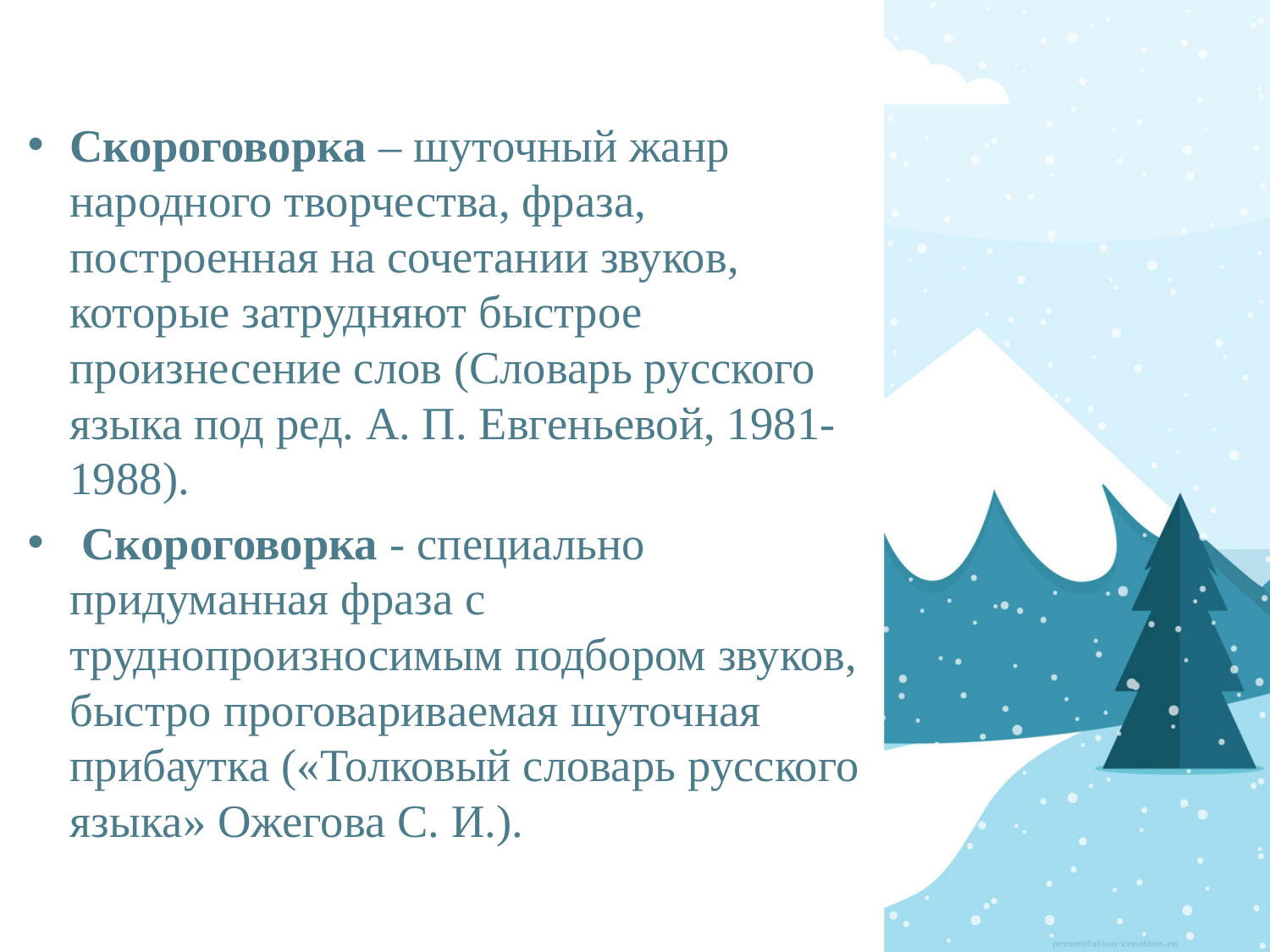

Скороговорка – шуточный жанр народного творчества, фраза, построенная на сочетании звуков, которые затрудняют быстрое произнесение слов (Словарь русского языка под ред. А. П. Евгеньевой, 1981-1988).
 Скороговорка - специально придуманная фраза с труднопроизносимым подбором звуков, быстро проговариваемая шуточная прибаутка («Толковый словарь русского языка» Ожегова С. И.).